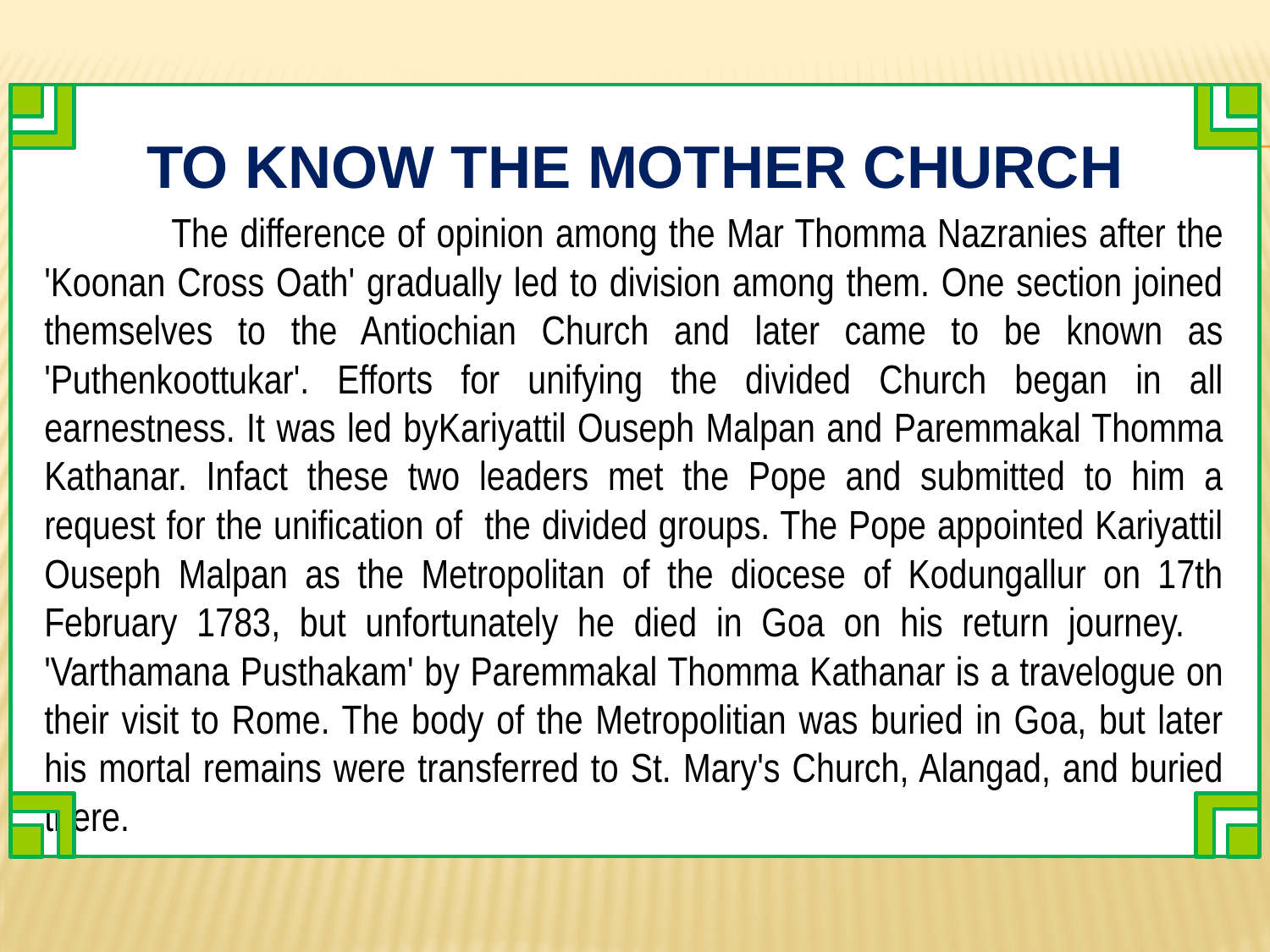

# To Know the Mother Church
	The difference of opinion among the Mar Thomma Nazranies after the 'Koonan Cross Oath' gradually led to division among them. One section joined themselves to the Antiochian Church and later came to be known as 'Puthenkoottukar'. Efforts for unifying the divided Church began in all earnestness. It was led byKariyattil Ouseph Malpan and Paremmakal Thomma Kathanar. Infact these two leaders met the Pope and submitted to him a request for the unification of  the divided groups. The Pope appointed Kariyattil Ouseph Malpan as the Metropolitan of the diocese of Kodungallur on 17th February 1783, but unfortunately he died in Goa on his return journey.   'Varthamana Pusthakam' by Paremmakal Thomma Kathanar is a travelogue on their visit to Rome. The body of the Metropolitian was buried in Goa, but later his mortal remains were transferred to St. Mary's Church, Alangad, and buried there.